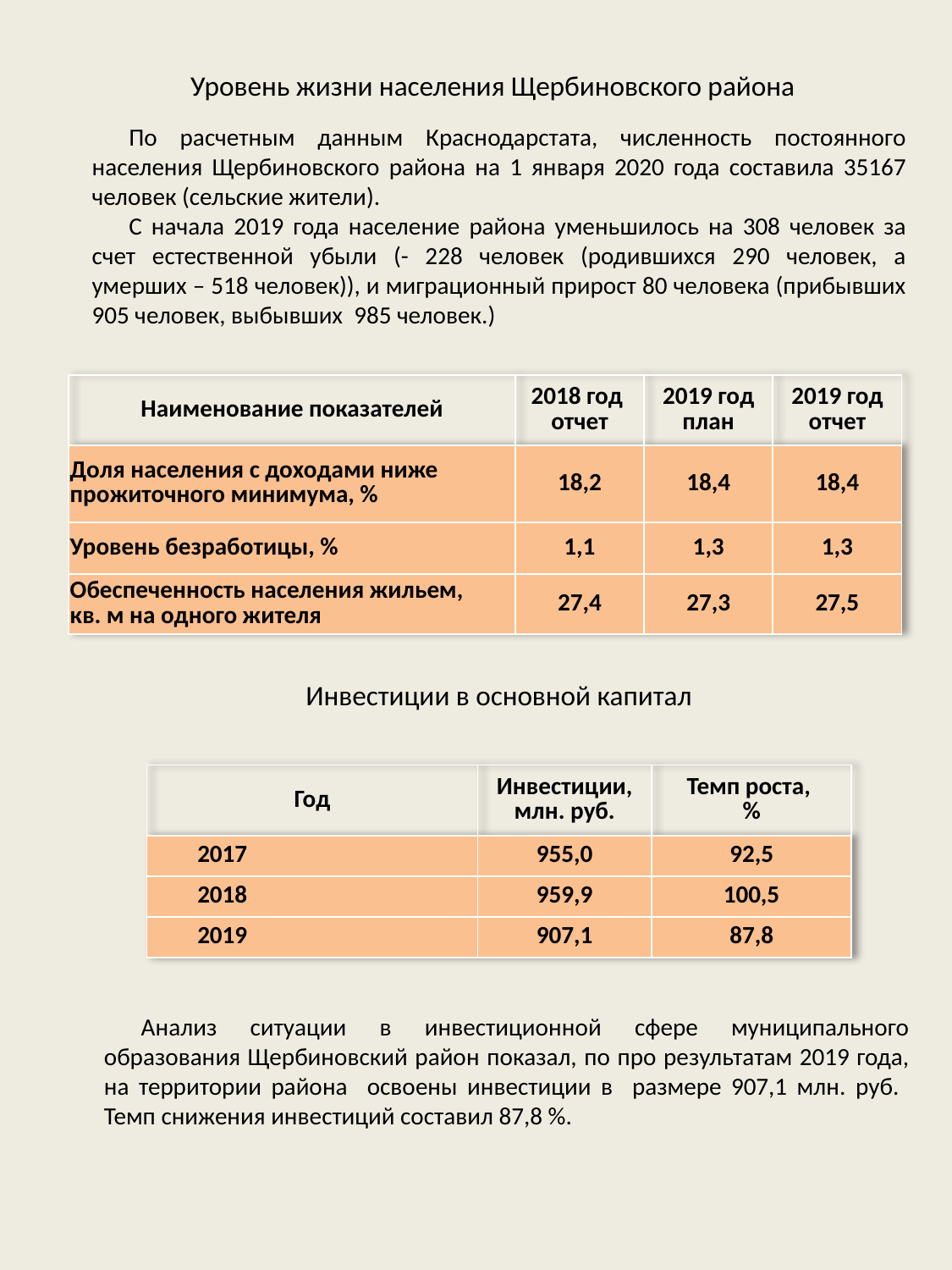

Уровень жизни населения Щербиновского района
По расчетным данным Краснодарстата, численность постоянного населения Щербиновского района на 1 января 2020 года составила 35167 человек (сельские жители).
С начала 2019 года население района уменьшилось на 308 человек за счет естественной убыли (- 228 человек (родившихся 290 человек, а умерших – 518 человек)), и миграционный прирост 80 человека (прибывших 905 человек, выбывших  985 человек.)
| Наименование показателей | 2018 год отчет | 2019 год план | 2019 год отчет |
| --- | --- | --- | --- |
| Доля населения с доходами ниже прожиточного минимума, % | 18,2 | 18,4 | 18,4 |
| Уровень безработицы, % | 1,1 | 1,3 | 1,3 |
| Обеспеченность населения жильем, кв. м на одного жителя | 27,4 | 27,3 | 27,5 |
Инвестиции в основной капитал
| Год | Инвестиции, млн. руб. | Темп роста, % |
| --- | --- | --- |
| 2017 | 955,0 | 92,5 |
| 2018 | 959,9 | 100,5 |
| 2019 | 907,1 | 87,8 |
Анализ ситуации в инвестиционной сфере муниципального образования Щербиновский район показал, по про результатам 2019 года, на территории района  освоены инвестиции в  размере 907,1 млн. руб.  Темп снижения инвестиций составил 87,8 %.